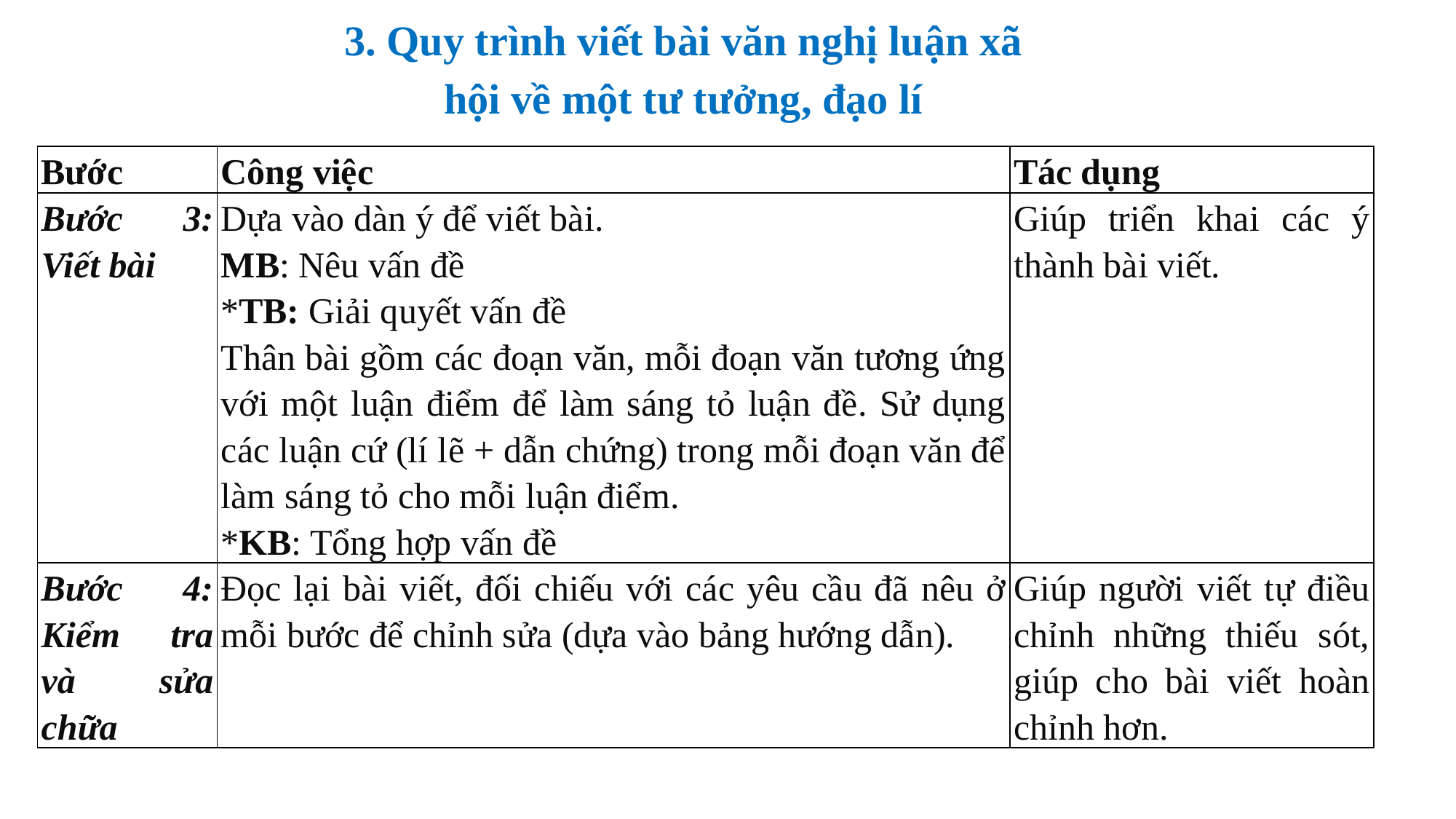

3. Quy trình viết bài văn nghị luận xã hội về một tư tưởng, đạo lí
| Bước | Công việc | Tác dụng |
| --- | --- | --- |
| Bước 3: Viết bài | Dựa vào dàn ý để viết bài. MB: Nêu vấn đề \*TB: Giải quyết vấn đề Thân bài gồm các đoạn văn, mỗi đoạn văn tương ứng với một luận điểm để làm sáng tỏ luận đề. Sử dụng các luận cứ (lí lẽ + dẫn chứng) trong mỗi đoạn văn để làm sáng tỏ cho mỗi luận điểm. \*KB: Tổng hợp vấn đề | Giúp triển khai các ý thành bài viết. |
| Bước 4: Kiểm tra và sửa chữa | Đọc lại bài viết, đối chiếu với các yêu cầu đã nêu ở mỗi bước để chỉnh sửa (dựa vào bảng hướng dẫn). | Giúp người viết tự điều chỉnh những thiếu sót, giúp cho bài viết hoàn chỉnh hơn. |